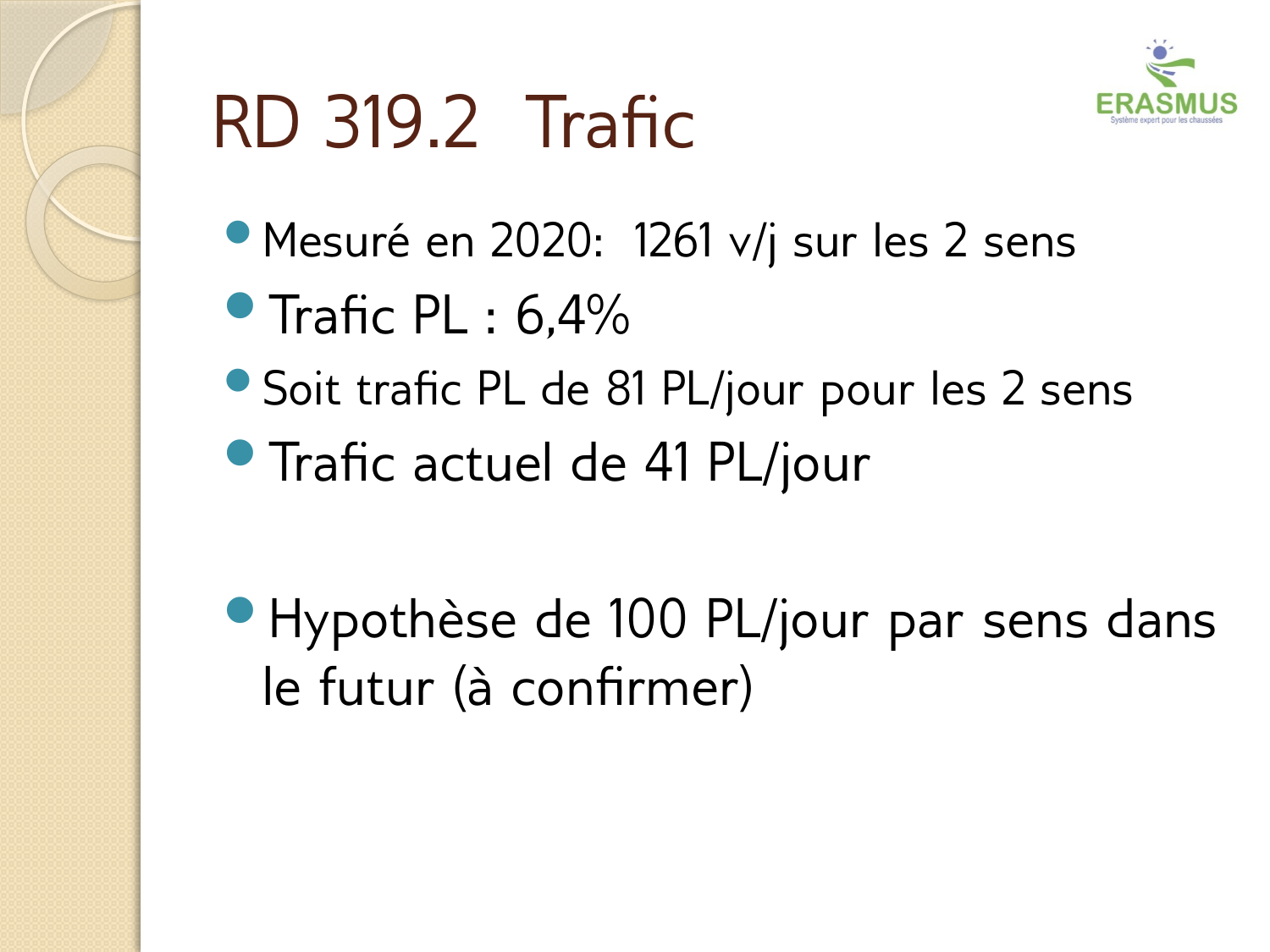

# RD 319.2  Trafic
Mesuré en 2020:  1261 v/j sur les 2 sens
Trafic PL : 6,4%
Soit trafic PL de 81 PL/jour pour les 2 sens
Trafic actuel de 41 PL/jour

Hypothèse de 100 PL/jour par sens dans le futur (à confirmer)